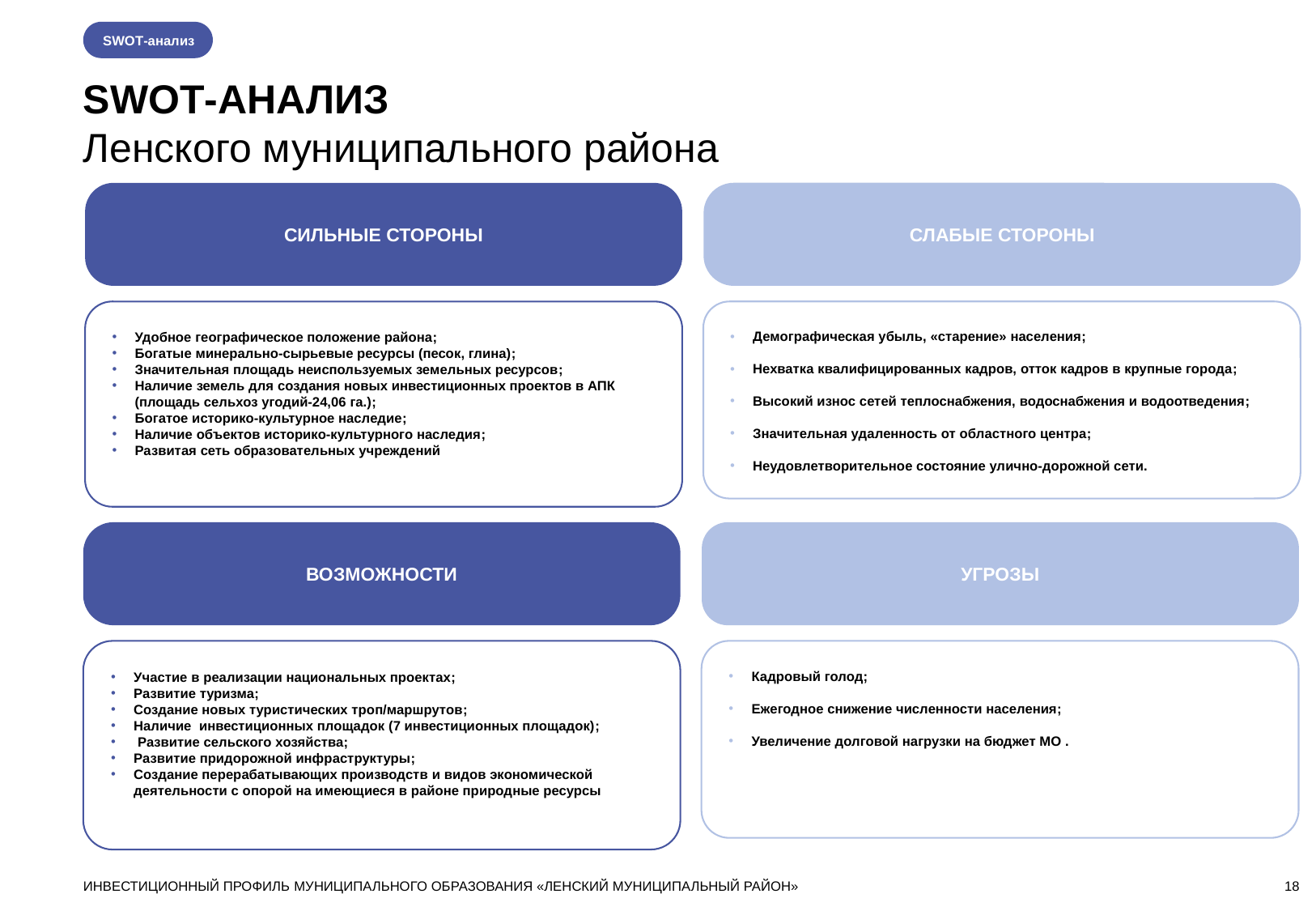

SWOT-анализ
SWOT-АНАЛИЗ
Ленского муниципального района
СИЛЬНЫЕ СТОРОНЫ
СЛАБЫЕ СТОРОНЫ
Удобное географическое положение района;
Богатые минерально-сырьевые ресурсы (песок, глина);
Значительная площадь неиспользуемых земельных ресурсов;
Наличие земель для создания новых инвестиционных проектов в АПК (площадь сельхоз угодий-24,06 га.);
Богатое историко-культурное наследие;
Наличие объектов историко-культурного наследия;
Развитая сеть образовательных учреждений

Демографическая убыль, «старение» населения;

Нехватка квалифицированных кадров, отток кадров в крупные города;

Высокий износ сетей теплоснабжения, водоснабжения и водоотведения;

Значительная удаленность от областного центра;

Неудовлетворительное состояние улично-дорожной сети.

ВОЗМОЖНОСТИ
УГРОЗЫ
Участие в реализации национальных проектах;
Развитие туризма;
Создание новых туристических троп/маршрутов;
Наличие  инвестиционных площадок (7 инвестиционных площадок);
 Развитие сельского хозяйства;
Развитие придорожной инфраструктуры;
Создание перерабатывающих производств и видов экономической деятельности с опорой на имеющиеся в районе природные ресурсы

Кадровый голод;

Ежегодное снижение численности населения;

Увеличение долговой нагрузки на бюджет МО .

ИНВЕСТИЦИОННЫЙ ПРОФИЛЬ МУНИЦИПАЛЬНОГО ОБРАЗОВАНИЯ «ЛЕНСКИЙ МУНИЦИПАЛЬНЫЙ РАЙОН»
18